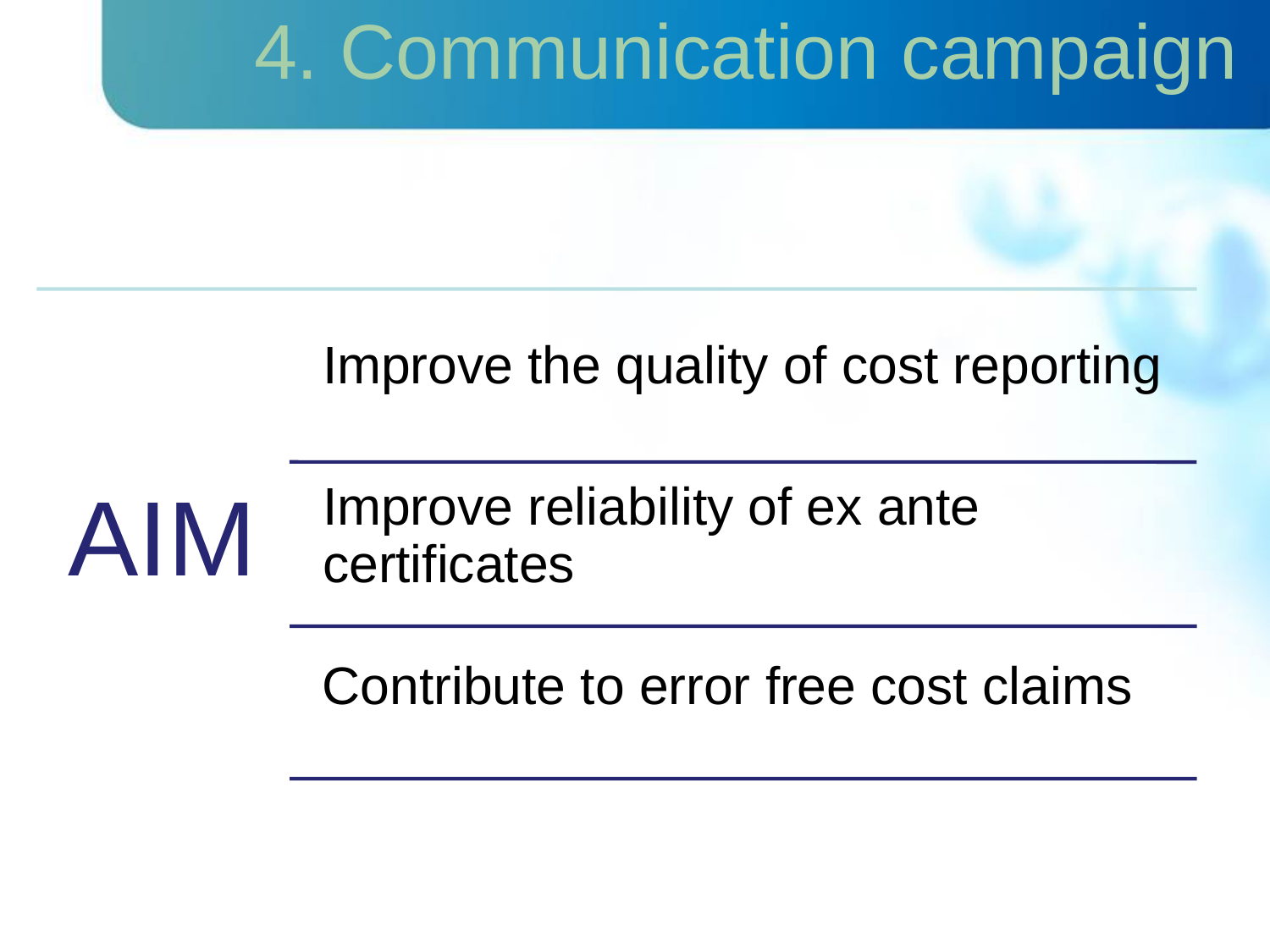

4. Communication campaign

AIM
Improve reliability of ex ante certificates
Improve the quality of cost reporting
Contribute to error free cost claims